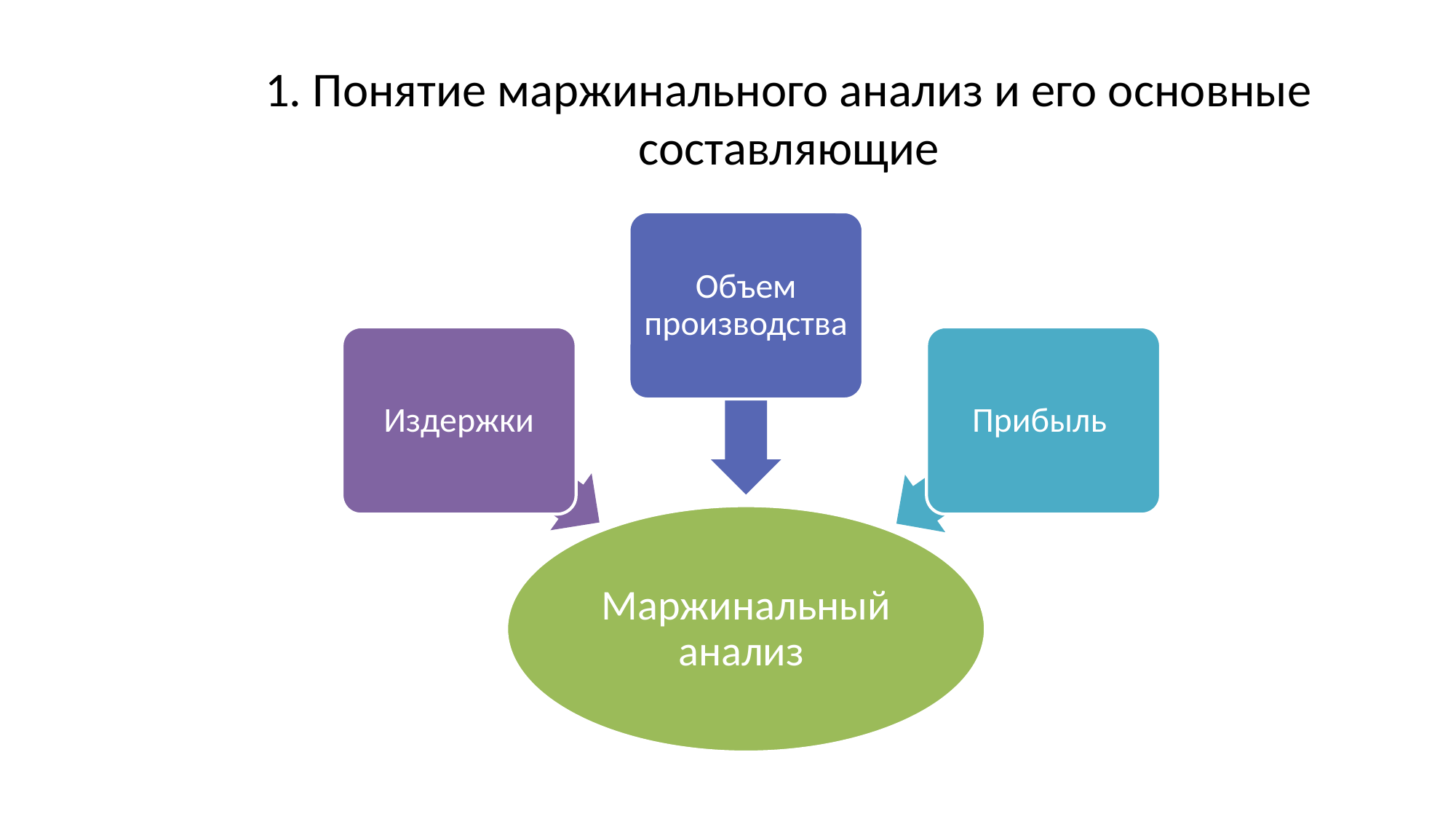

# 1. Понятие маржинального анализ и его основные составляющие
Маржинальный анализ
Издержки
Объем производства
Прибыль